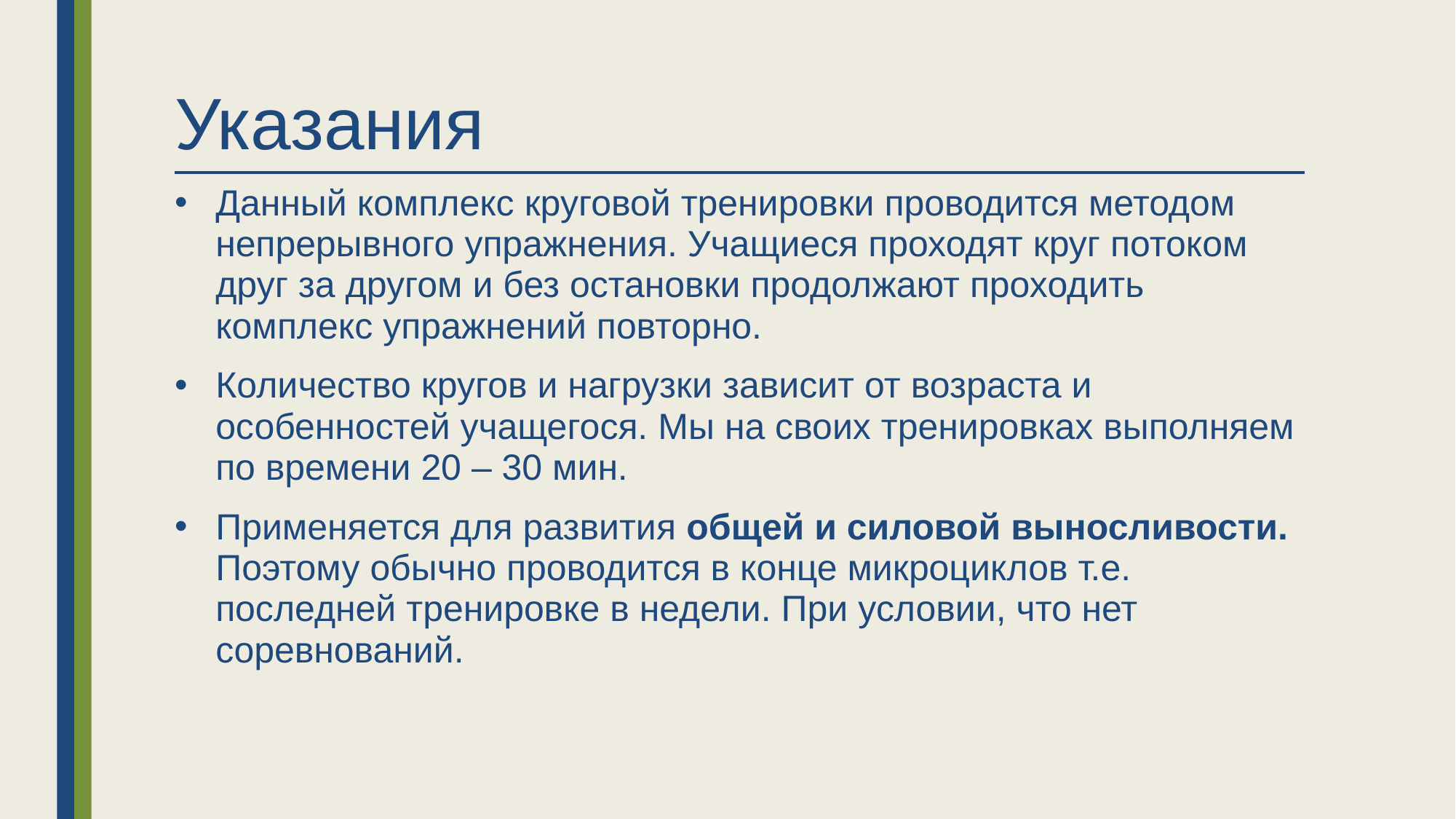

# Указания
Данный комплекс круговой тренировки проводится методом непрерывного упражнения. Учащиеся проходят круг потоком друг за другом и без остановки продолжают проходить комплекс упражнений повторно.
Количество кругов и нагрузки зависит от возраста и особенностей учащегося. Мы на своих тренировках выполняем по времени 20 – 30 мин.
Применяется для развития общей и силовой выносливости.  Поэтому обычно проводится в конце микроциклов т.е. последней тренировке в недели. При условии, что нет соревнований.